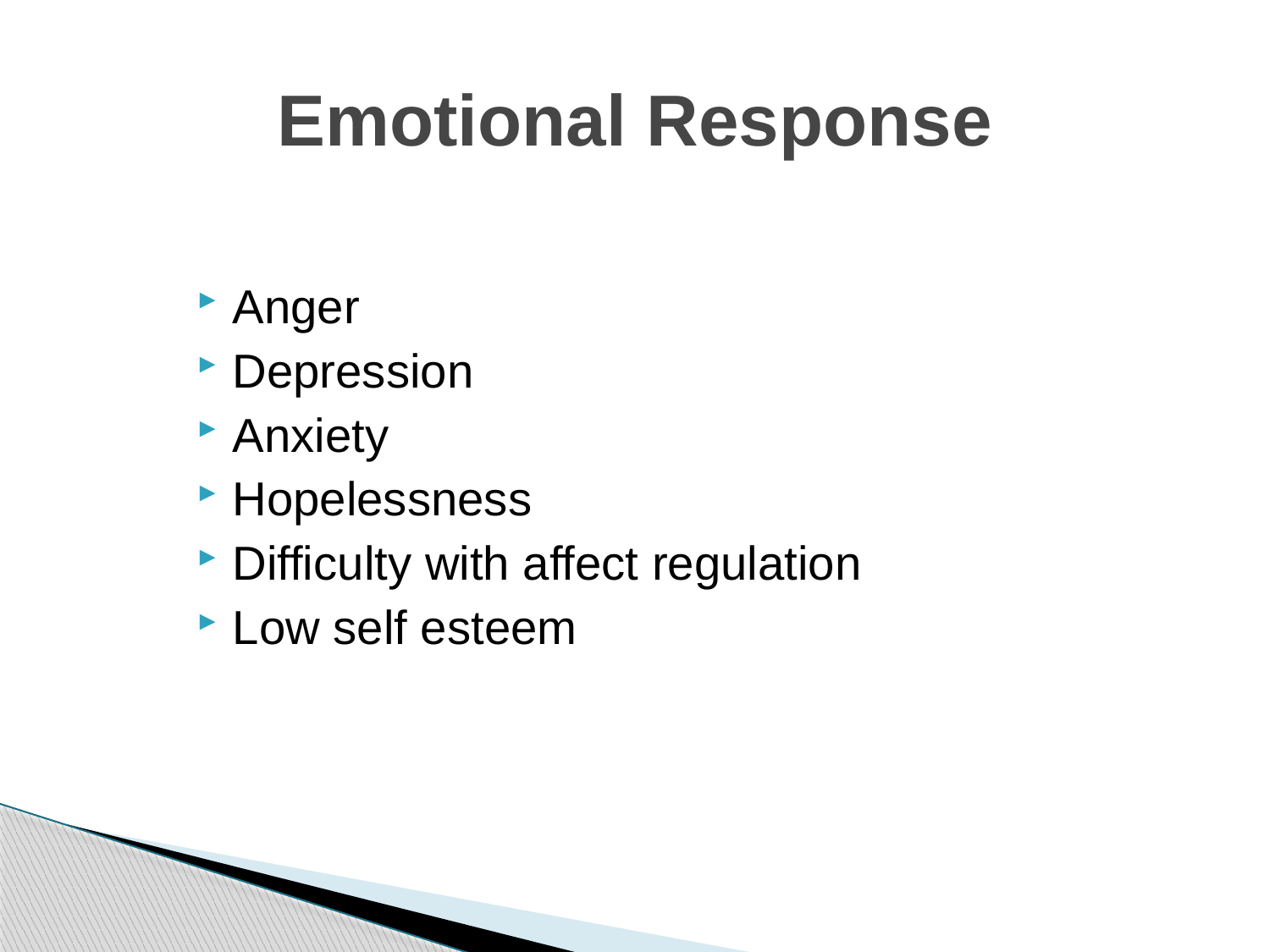

# Emotional Response

Anger
Depression
Anxiety
Hopelessness
Difficulty with affect regulation
Low self esteem